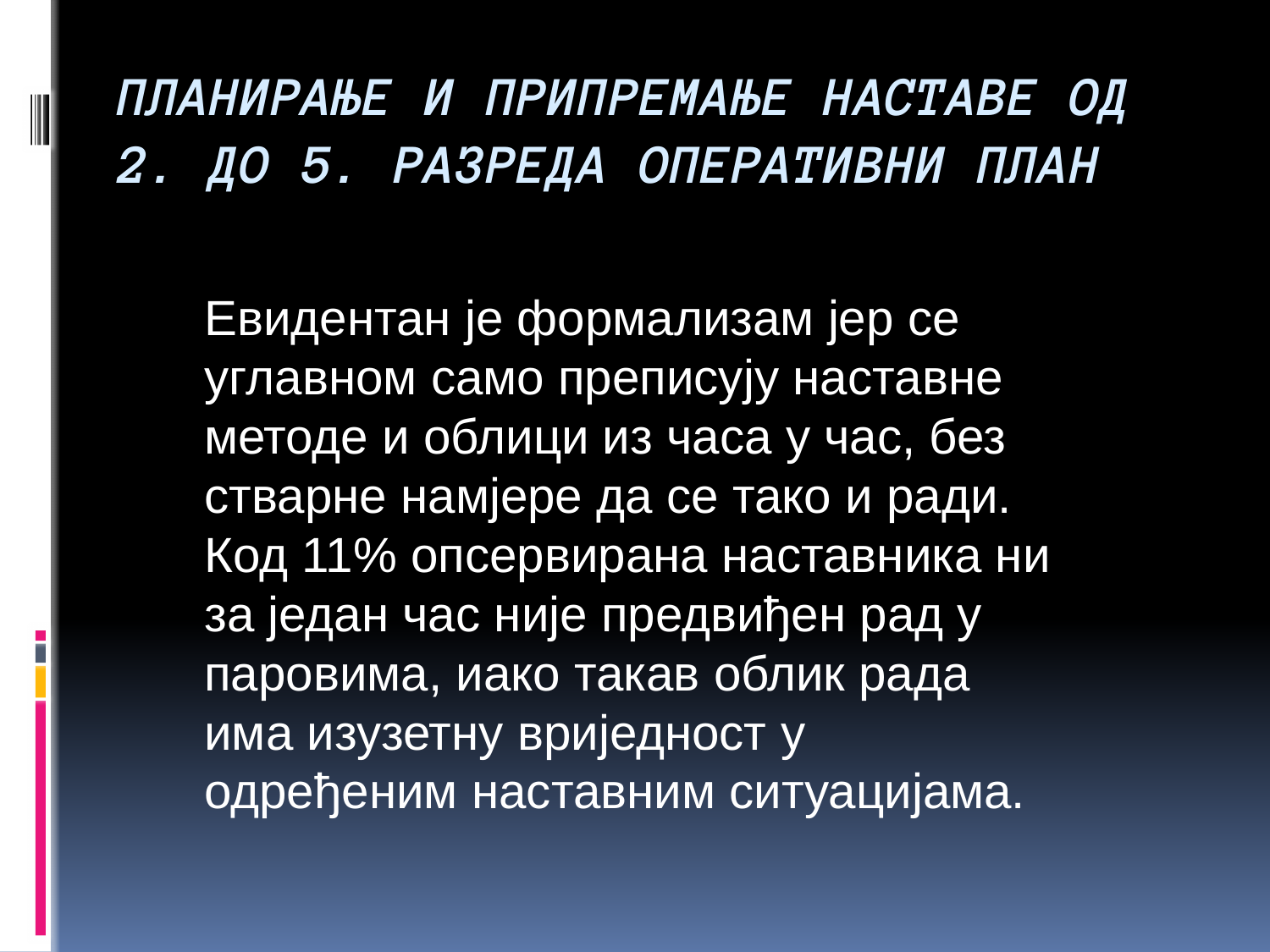

# Планирање и припремање наставе од 2. до 5. разреда оперативни план
Евидентан је формализам јер се углавном само преписују наставне методе и облици из часа у час, без стварне намјере да се тако и ради. Код 11% опсервирана наставника ни за један час није предвиђен рад у паровима, иако такав облик рада има изузетну вриједност у одређеним наставним ситуацијама.